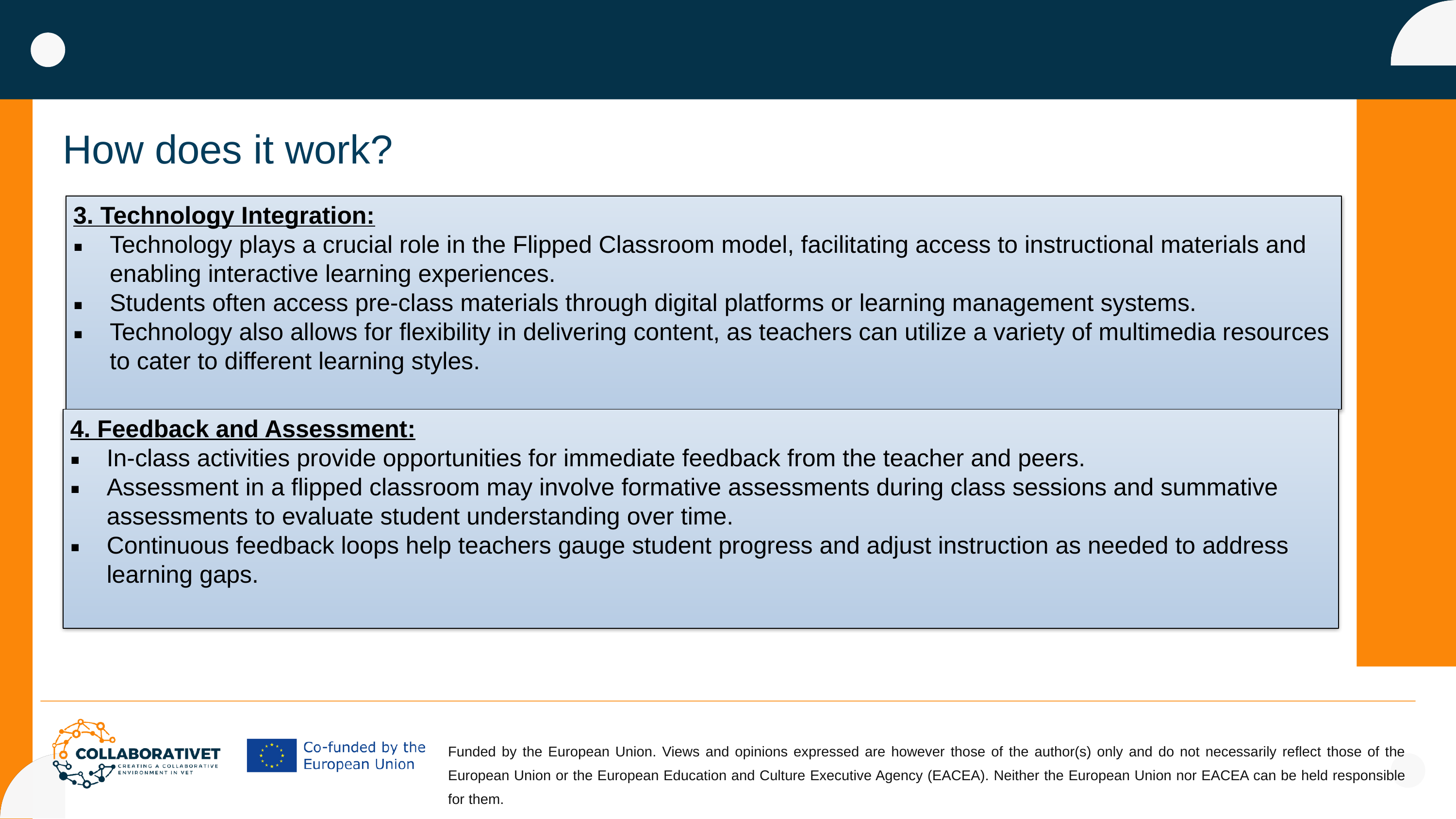

How does it work?
3. Technology Integration:
Technology plays a crucial role in the Flipped Classroom model, facilitating access to instructional materials and enabling interactive learning experiences.
Students often access pre-class materials through digital platforms or learning management systems.
Technology also allows for flexibility in delivering content, as teachers can utilize a variety of multimedia resources to cater to different learning styles.
4. Feedback and Assessment:
In-class activities provide opportunities for immediate feedback from the teacher and peers.
Assessment in a flipped classroom may involve formative assessments during class sessions and summative assessments to evaluate student understanding over time.
Continuous feedback loops help teachers gauge student progress and adjust instruction as needed to address learning gaps.

Funded by the European Union. Views and opinions expressed are however those of the author(s) only and do not necessarily reflect those of the European Union or the European Education and Culture Executive Agency (EACEA). Neither the European Union nor EACEA can be held responsible for them.